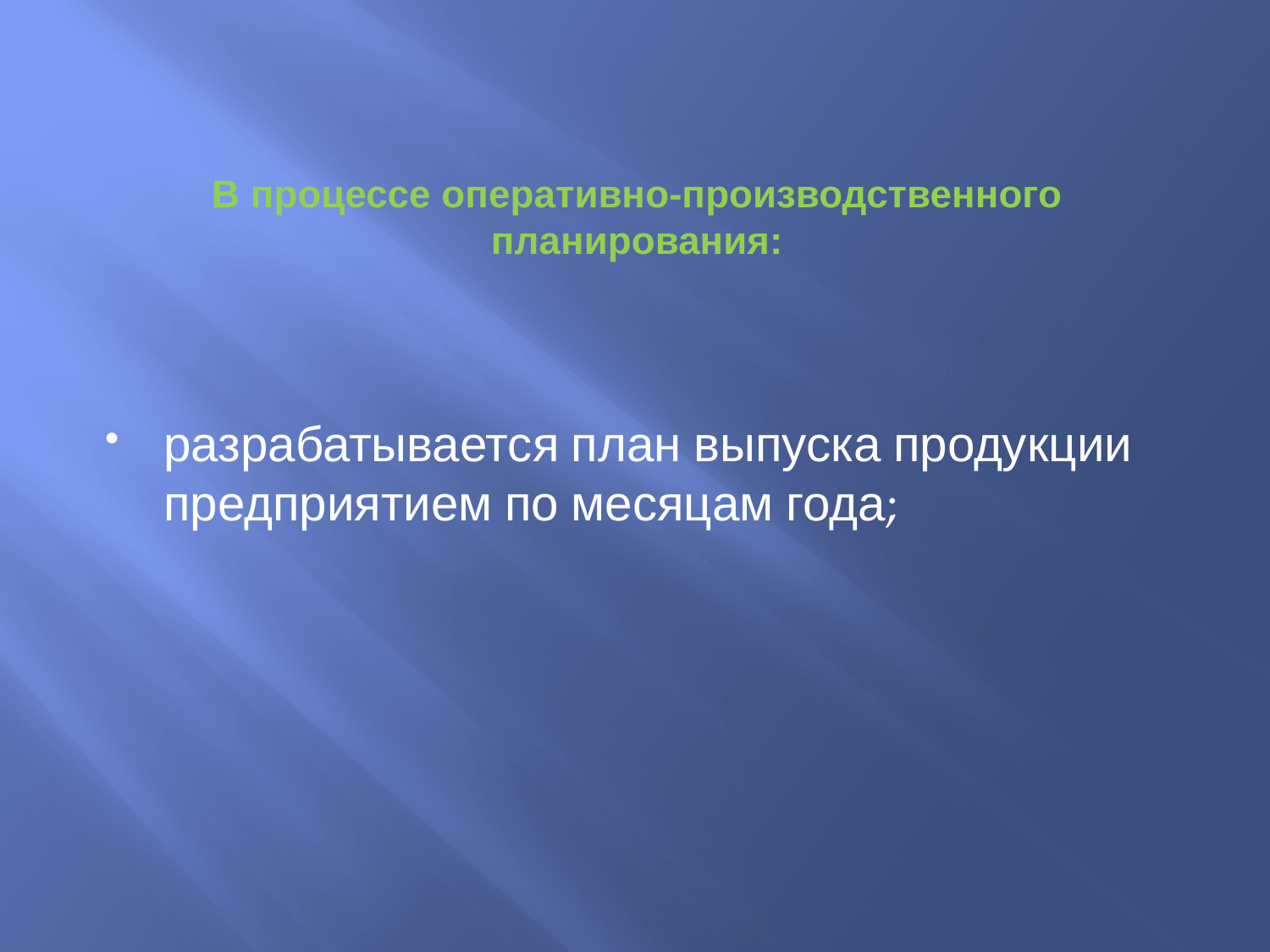

# В процессе оперативно-производственного планирования:
разрабатывается план выпуска продукции предприятием по месяцам года;